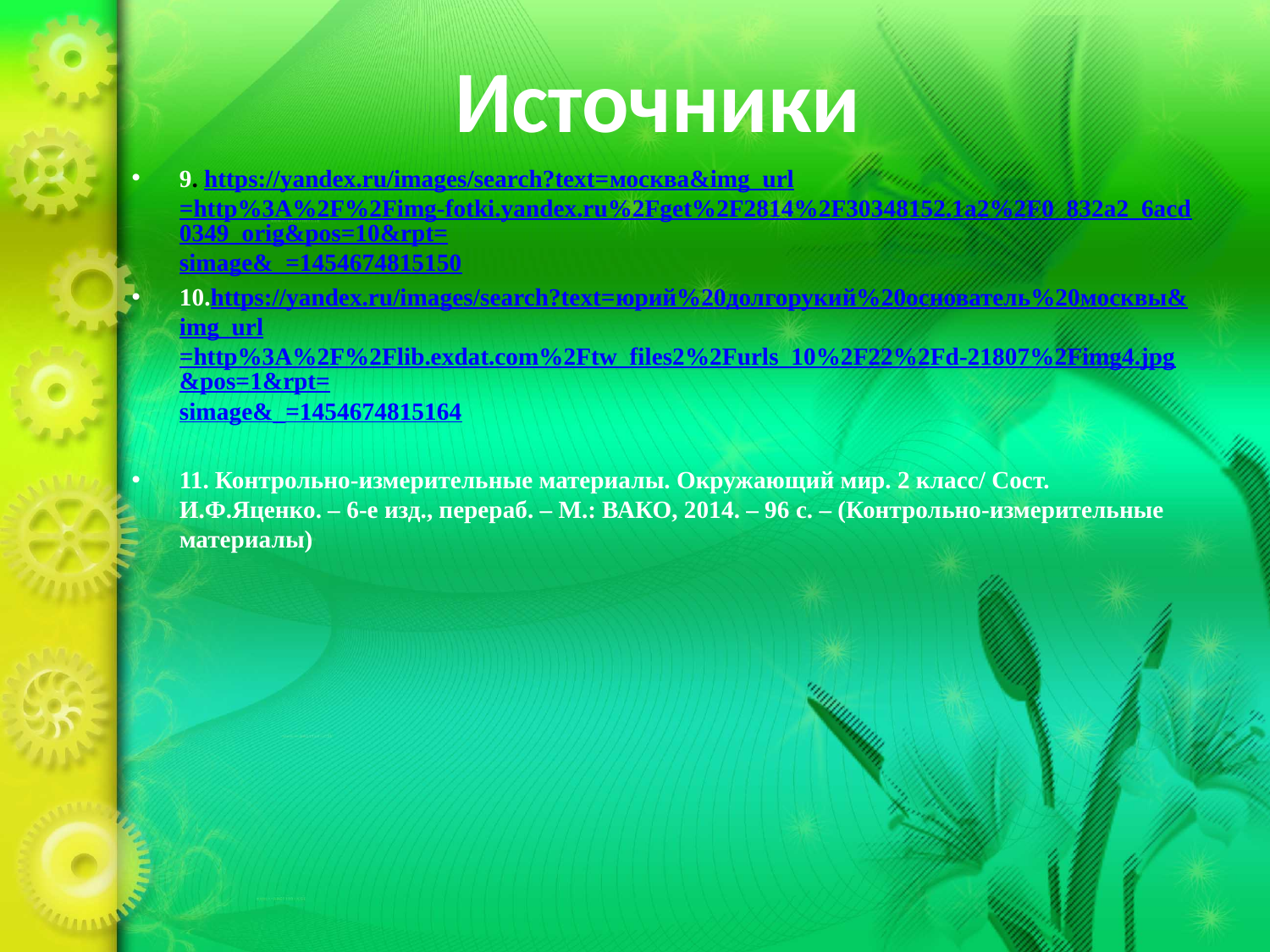

# Источники
9. https://yandex.ru/images/search?text=москва&img_url=http%3A%2F%2Fimg-fotki.yandex.ru%2Fget%2F2814%2F30348152.1a2%2F0_832a2_6acd0349_orig&pos=10&rpt=simage&_=1454674815150
10.https://yandex.ru/images/search?text=юрий%20долгорукий%20основатель%20москвы&img_url=http%3A%2F%2Flib.exdat.com%2Ftw_files2%2Furls_10%2F22%2Fd-21807%2Fimg4.jpg&pos=1&rpt=simage&_=1454674815164

11. Контрольно-измерительные материалы. Окружающий мир. 2 класс/ Сост. И.Ф.Яценко. – 6-е изд., перераб. – М.: ВАКО, 2014. – 96 с. – (Контрольно-измерительные материалы)